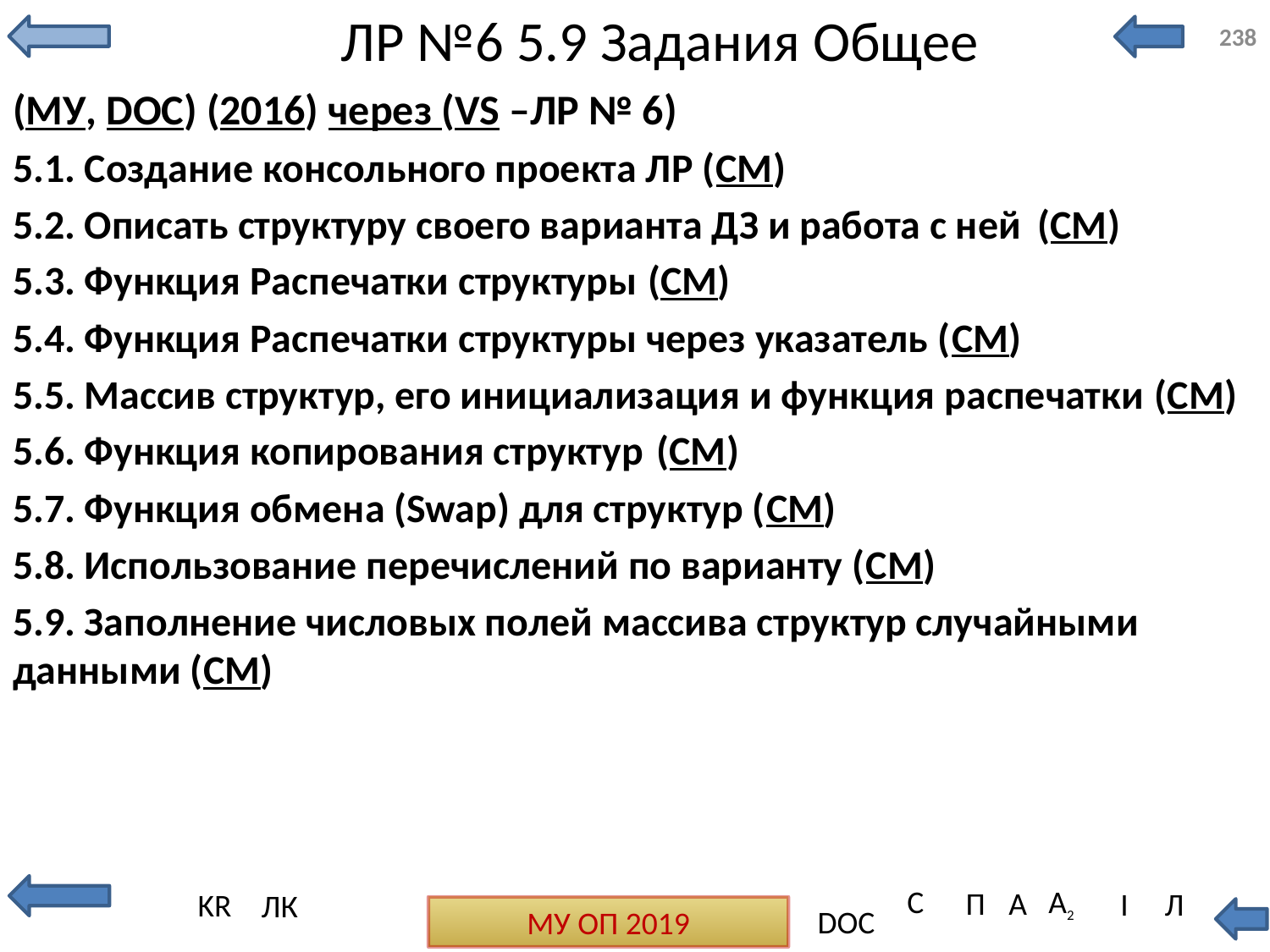

# ЛР №6 5.9 Задания Общее
238
(МУ, DOC) (2016) через (VS –ЛР № 6)
5.1. Создание консольного проекта ЛР (СМ)
5.2. Описать структуру своего варианта ДЗ и работа с ней	 (СМ)
5.3. Функция Распечатки структуры	(СМ)
5.4. Функция Распечатки структуры через указатель (СМ)
5.5. Массив структур, его инициализация и функция распечатки (СМ)
5.6. Функция копирования структур	 (СМ)
5.7. Функция обмена (Swap) для структур (СМ)
5.8. Использование перечислений по варианту (СМ)
5.9. Заполнение числовых полей массива структур случайными данными (СМ)